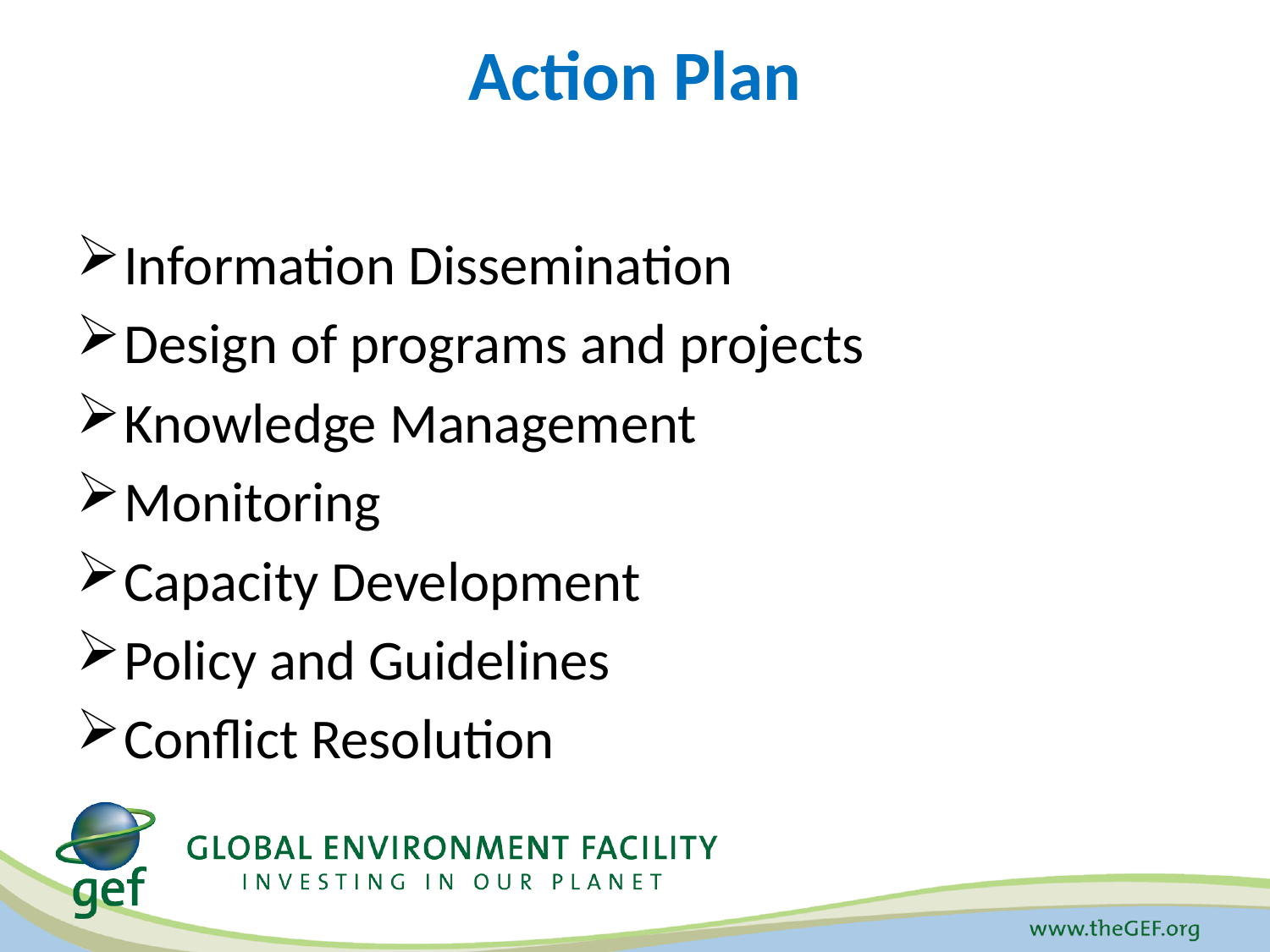

# Action Plan
Information Dissemination
Design of programs and projects
Knowledge Management
Monitoring
Capacity Development
Policy and Guidelines
Conflict Resolution